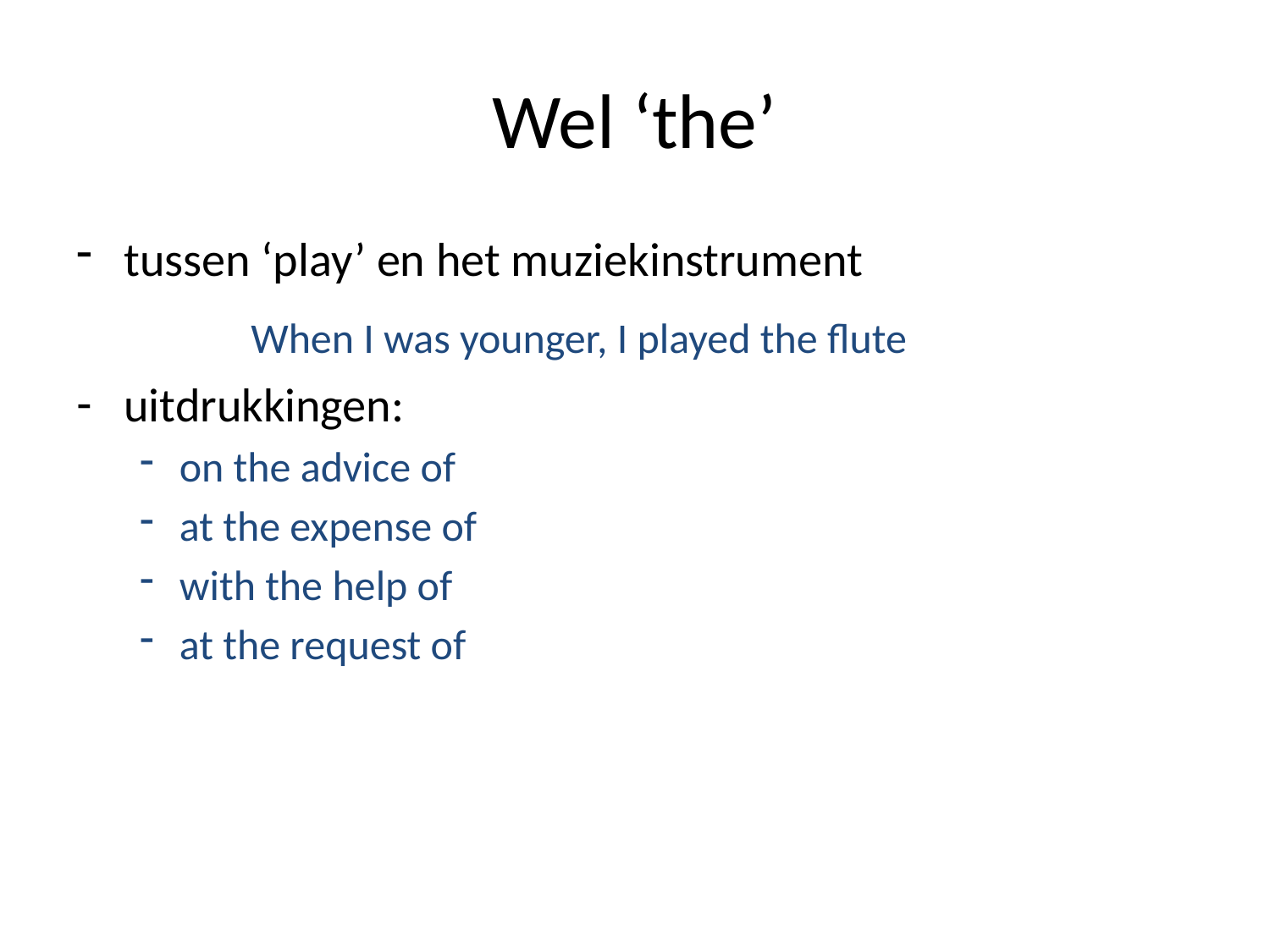

# Wel ‘the’
tussen ‘play’ en het muziekinstrument
		When I was younger, I played the flute
uitdrukkingen:
on the advice of
at the expense of
with the help of
at the request of